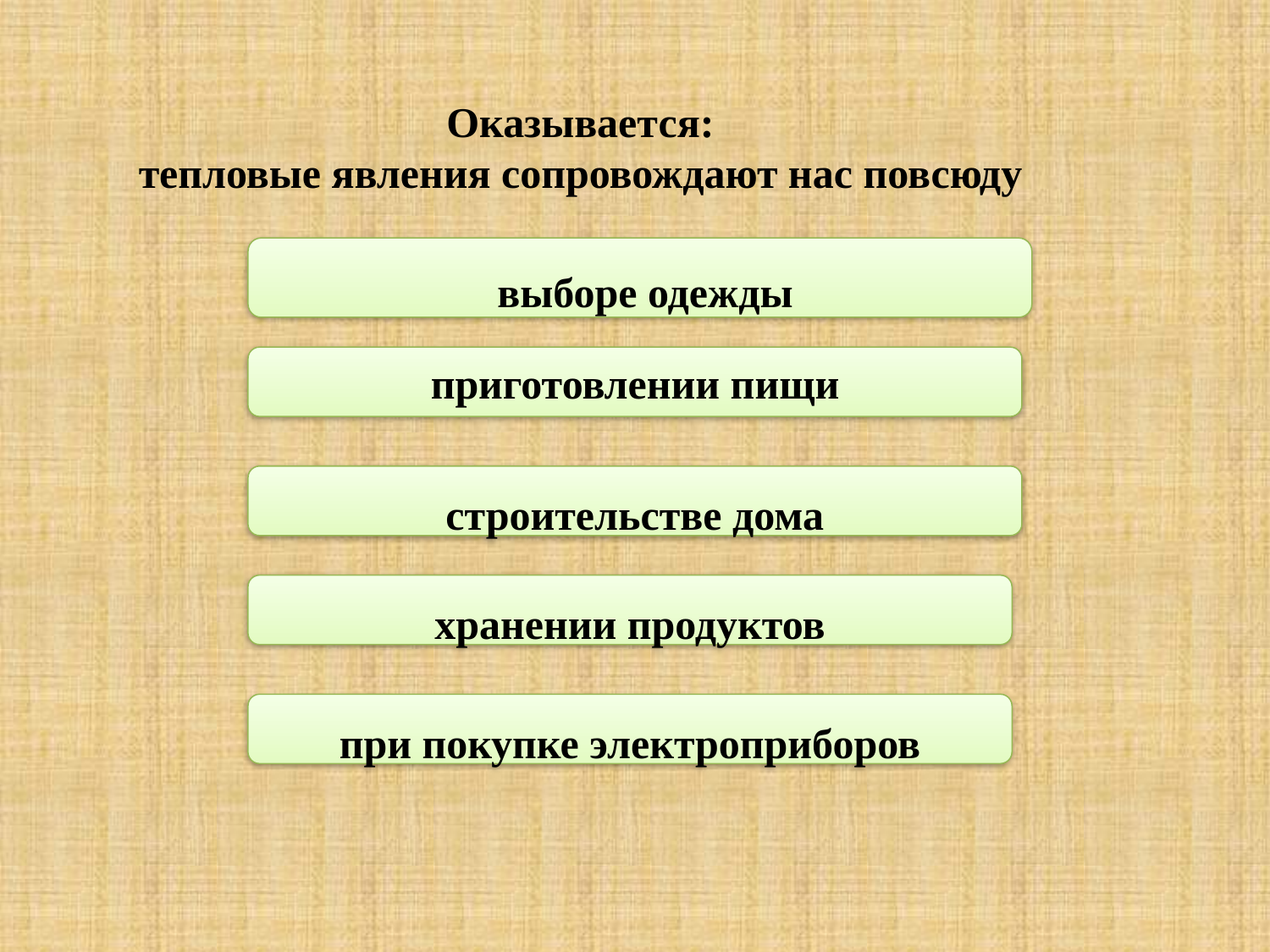

Оказывается:
тепловые явления сопровождают нас повсюду
Учёт тепловых явлений необходим при

 выборе одежды

приготовлении пищи

строительстве дома
хранении продуктов
при покупке электроприборов